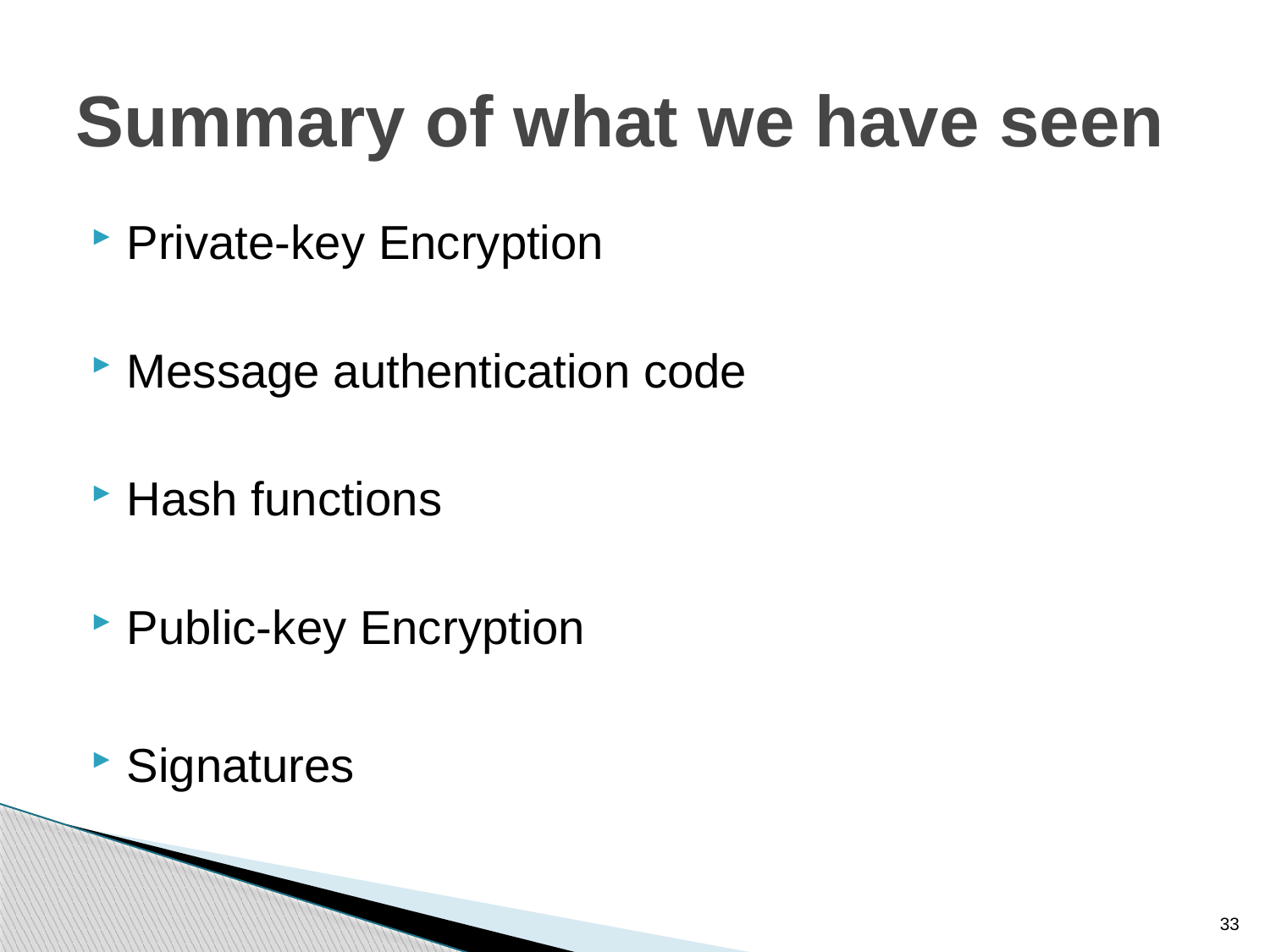

# Summary of what we have seen
Private-key Encryption

Message authentication code

Hash functions

Public-key Encryption

Signatures

33